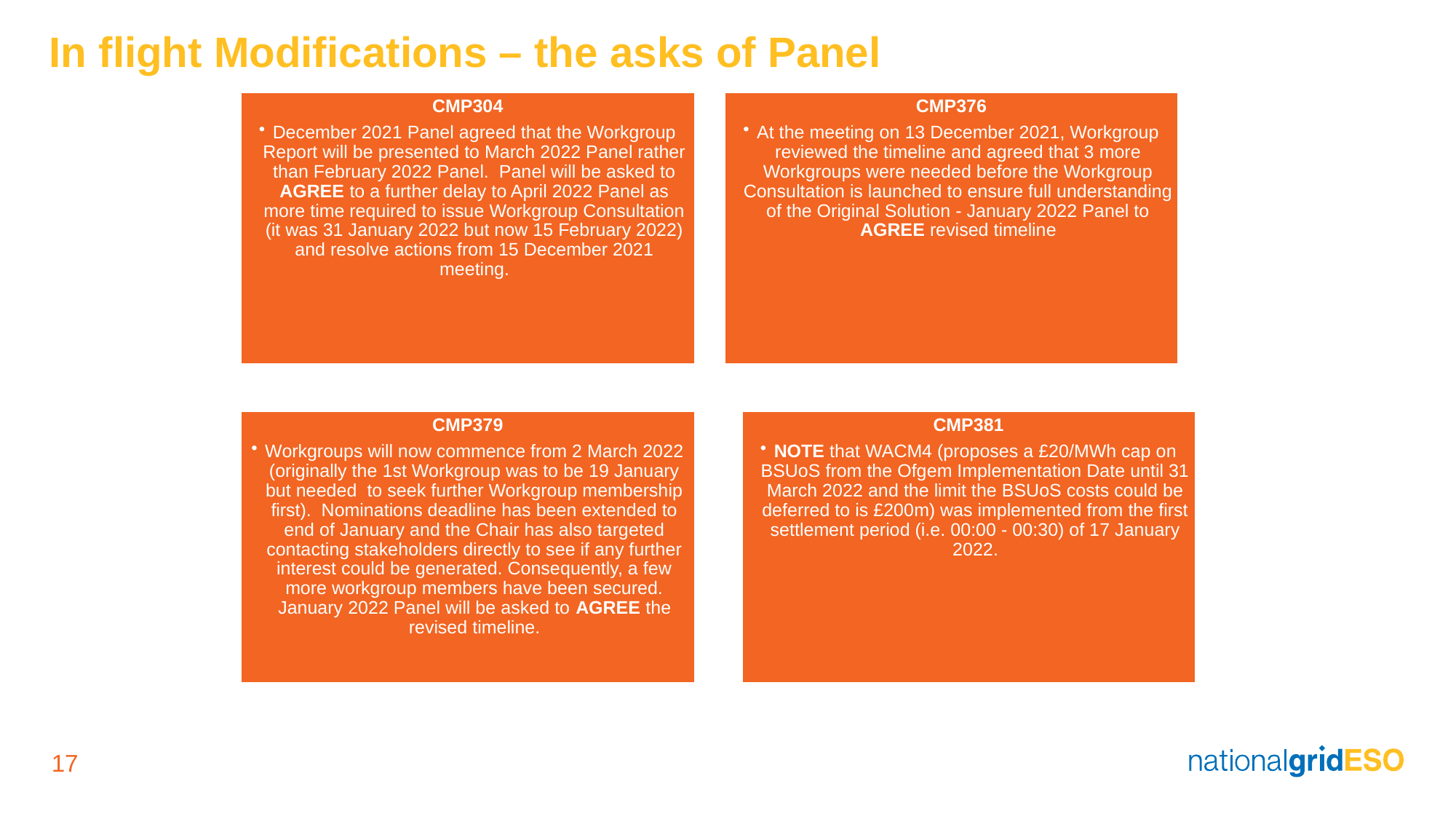

# In flight Modifications – the asks of Panel
CMP304
December 2021 Panel agreed that the Workgroup Report will be presented to March 2022 Panel rather than February 2022 Panel.  Panel will be asked to AGREE to a further delay to April 2022 Panel as more time required to issue Workgroup Consultation (it was 31 January 2022 but now 15 February 2022) and resolve actions from 15 December 2021 meeting.

CMP376
At the meeting on 13 December 2021, Workgroup reviewed the timeline and agreed that 3 more Workgroups were needed before the Workgroup Consultation is launched to ensure full understanding of the Original Solution - January 2022 Panel to AGREE revised timeline
CMP379
Workgroups will now commence from 2 March 2022 (originally the 1st Workgroup was to be 19 January but needed  to seek further Workgroup membership first).  Nominations deadline has been extended to end of January and the Chair has also targeted contacting stakeholders directly to see if any further interest could be generated. Consequently, a few more workgroup members have been secured. January 2022 Panel will be asked to AGREE the revised timeline.
CMP381
NOTE that WACM4 (proposes a £20/MWh cap on BSUoS from the Ofgem Implementation Date until 31 March 2022 and the limit the BSUoS costs could be deferred to is £200m) was implemented from the first settlement period (i.e. 00:00 - 00:30) of 17 January 2022.